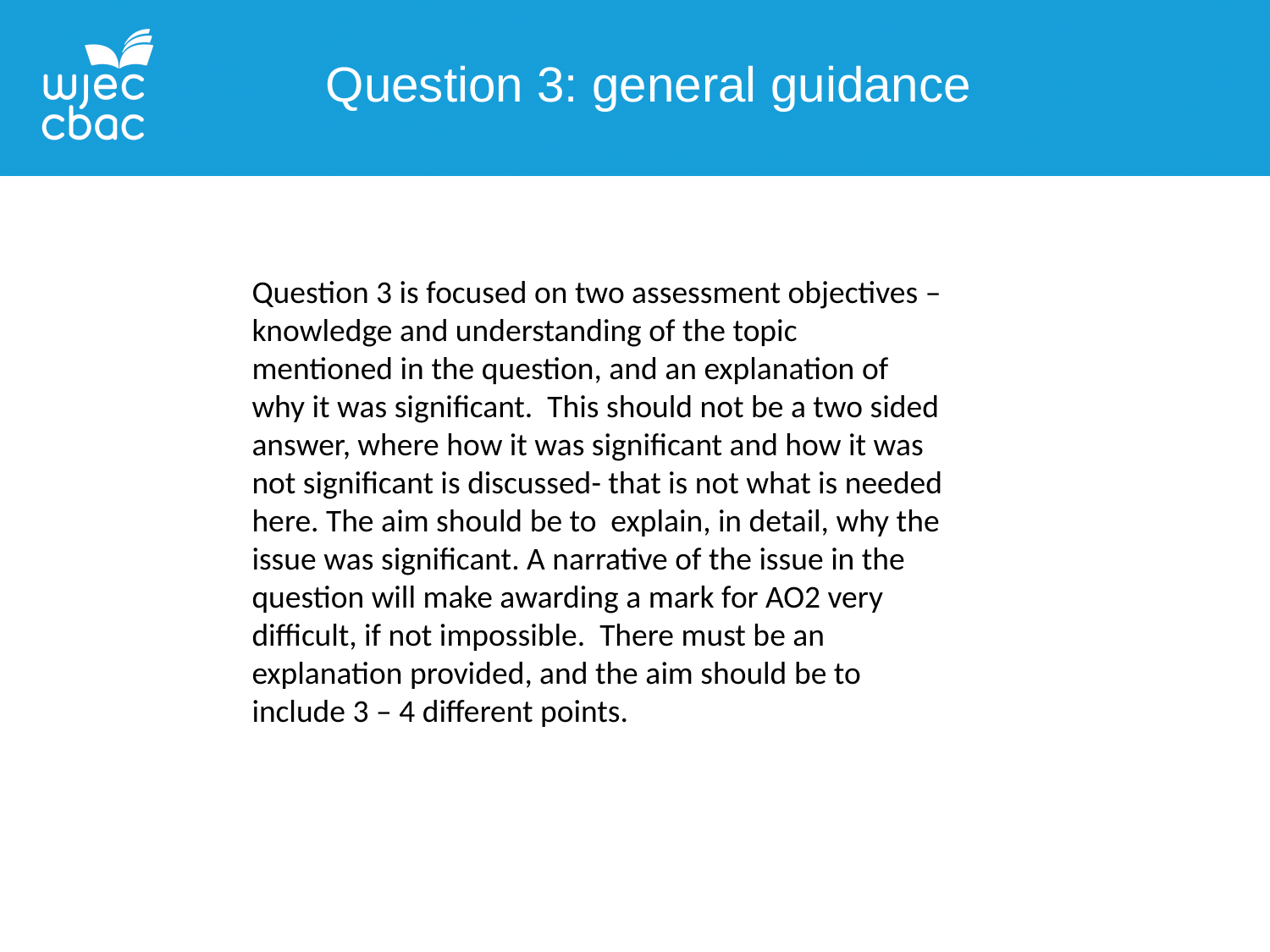

Question 3: general guidance

Question 3 is focused on two assessment objectives – knowledge and understanding of the topic mentioned in the question, and an explanation of why it was significant.  This should not be a two sided answer, where how it was significant and how it was not significant is discussed- that is not what is needed here. The aim should be to  explain, in detail, why the issue was significant. A narrative of the issue in the question will make awarding a mark for AO2 very difficult, if not impossible.  There must be an explanation provided, and the aim should be to include 3 – 4 different points.